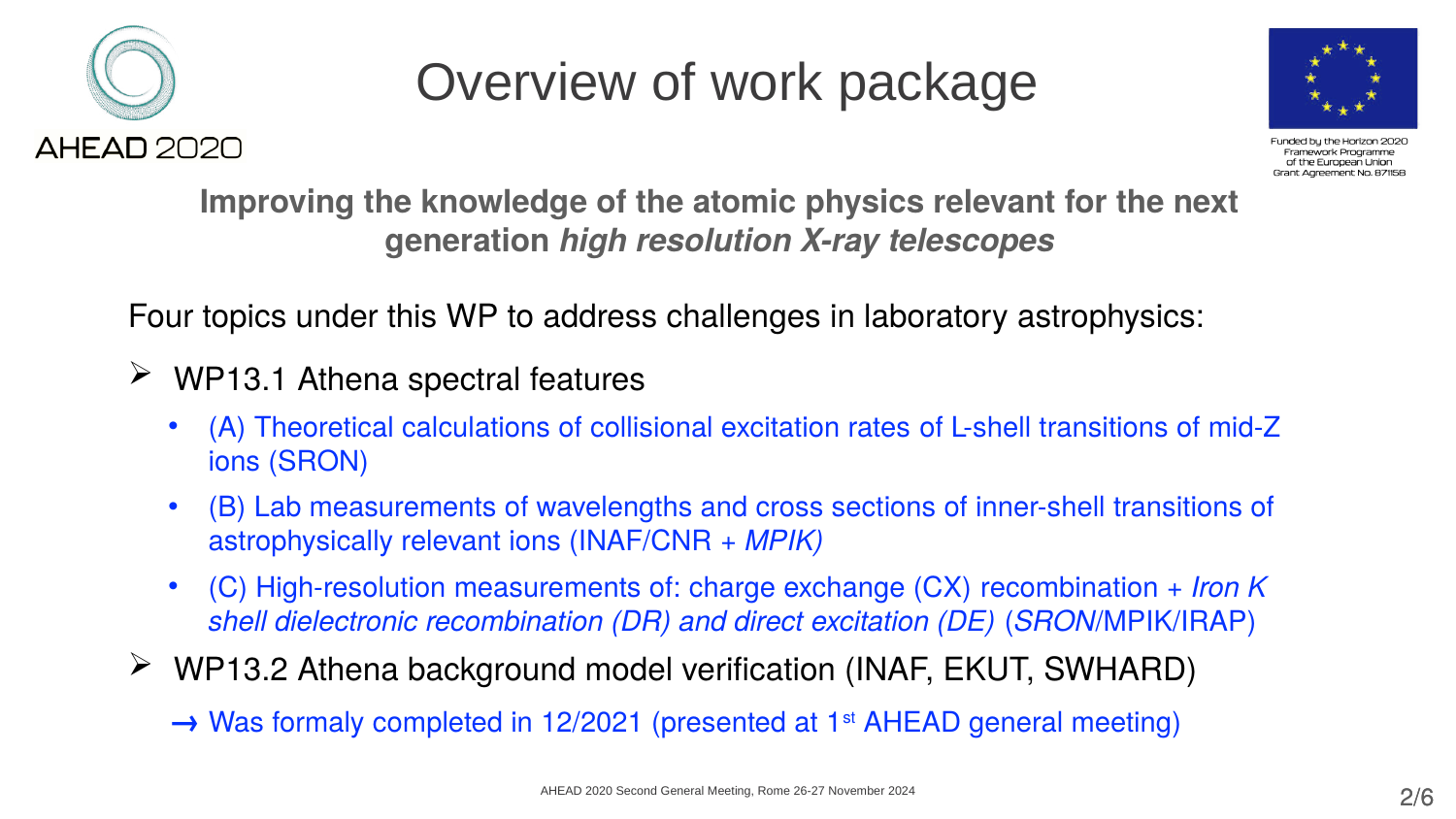

Overview of work package
Improving the knowledge of the atomic physics relevant for the next generation high resolution X-ray telescopes
Four topics under this WP to address challenges in laboratory astrophysics:
WP13.1 Athena spectral features
(A) Theoretical calculations of collisional excitation rates of L-shell transitions of mid-Z ions (SRON)
(B) Lab measurements of wavelengths and cross sections of inner-shell transitions of astrophysically relevant ions (INAF/CNR + MPIK)
(C) High-resolution measurements of: charge exchange (CX) recombination + Iron K shell dielectronic recombination (DR) and direct excitation (DE) (SRON/MPIK/IRAP)
WP13.2 Athena background model verification (INAF, EKUT, SWHARD)
→ Was formaly completed in 12/2021 (presented at 1st AHEAD general meeting)

2/6